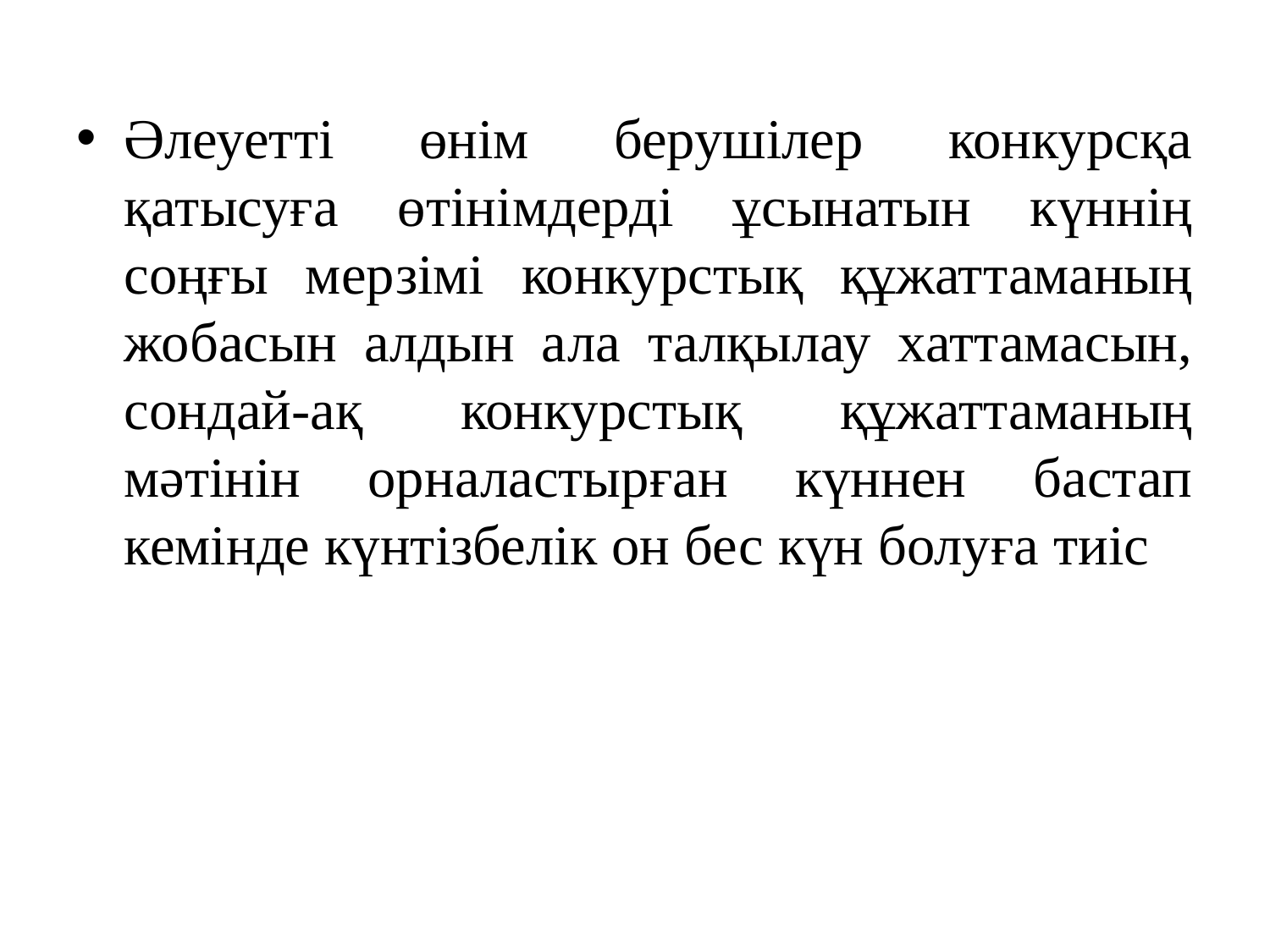

Әлеуетті өнім берушілер конкурсқа қатысуға өтінімдерді ұсынатын күннің соңғы мерзімі конкурстық құжаттаманың жобасын алдын ала талқылау хаттамасын, сондай-ақ конкурстық құжаттаманың мәтінін орналастырған күннен бастап кемінде күнтізбелік он бес күн болуға тиіс